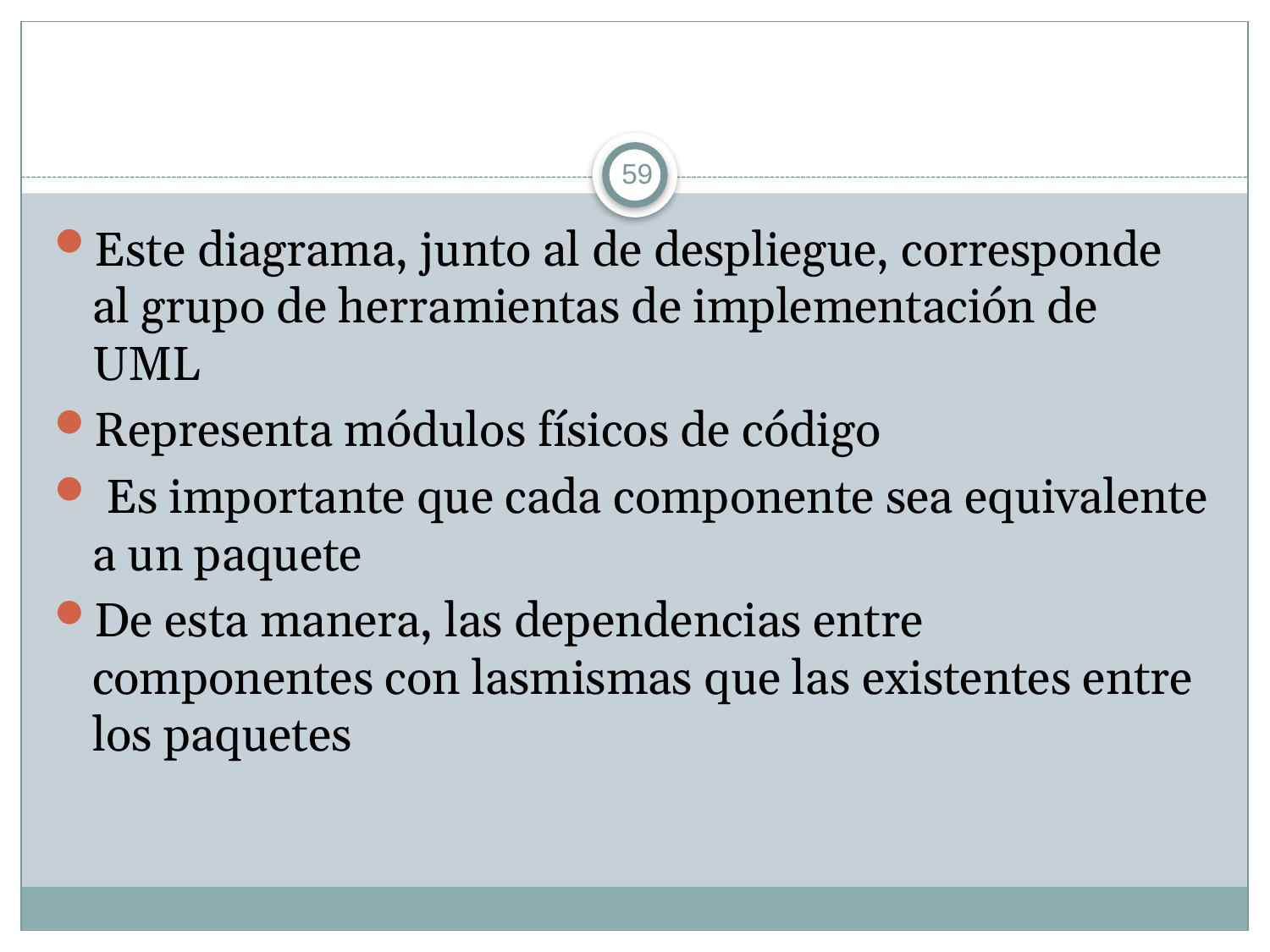

#
59
Este diagrama, junto al de despliegue, corresponde al grupo de herramientas de implementación de UML
Representa módulos físicos de código
 Es importante que cada componente sea equivalente a un paquete
De esta manera, las dependencias entre componentes con lasmismas que las existentes entre los paquetes